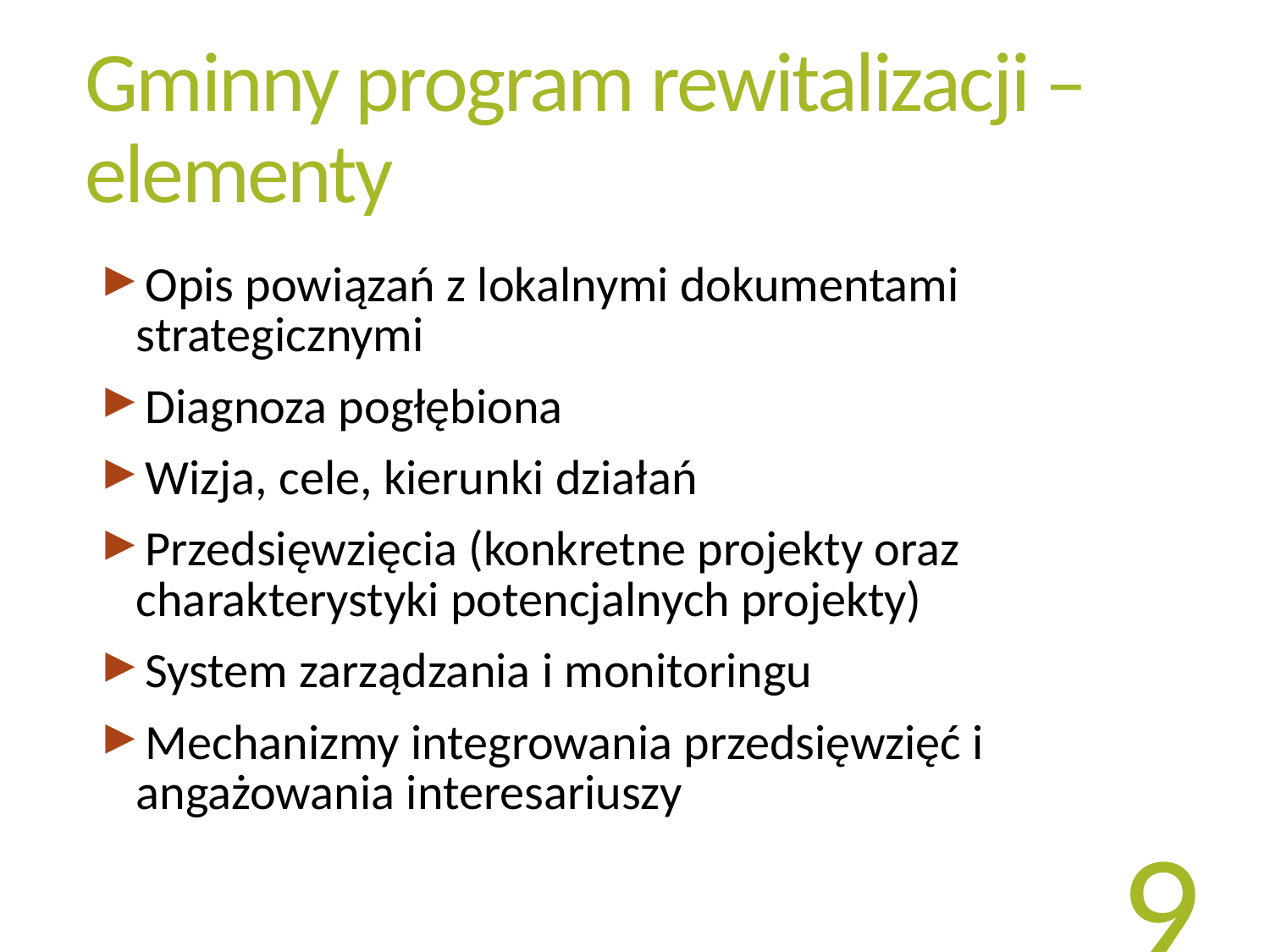

Gminny program rewitalizacji – elementy

Opis powiązań z lokalnymi dokumentami strategicznymi
Diagnoza pogłębiona
Wizja, cele, kierunki działań
Przedsięwzięcia (konkretne projekty oraz charakterystyki potencjalnych projekty)
System zarządzania i monitoringu
Mechanizmy integrowania przedsięwzięć i angażowania interesariuszy

9